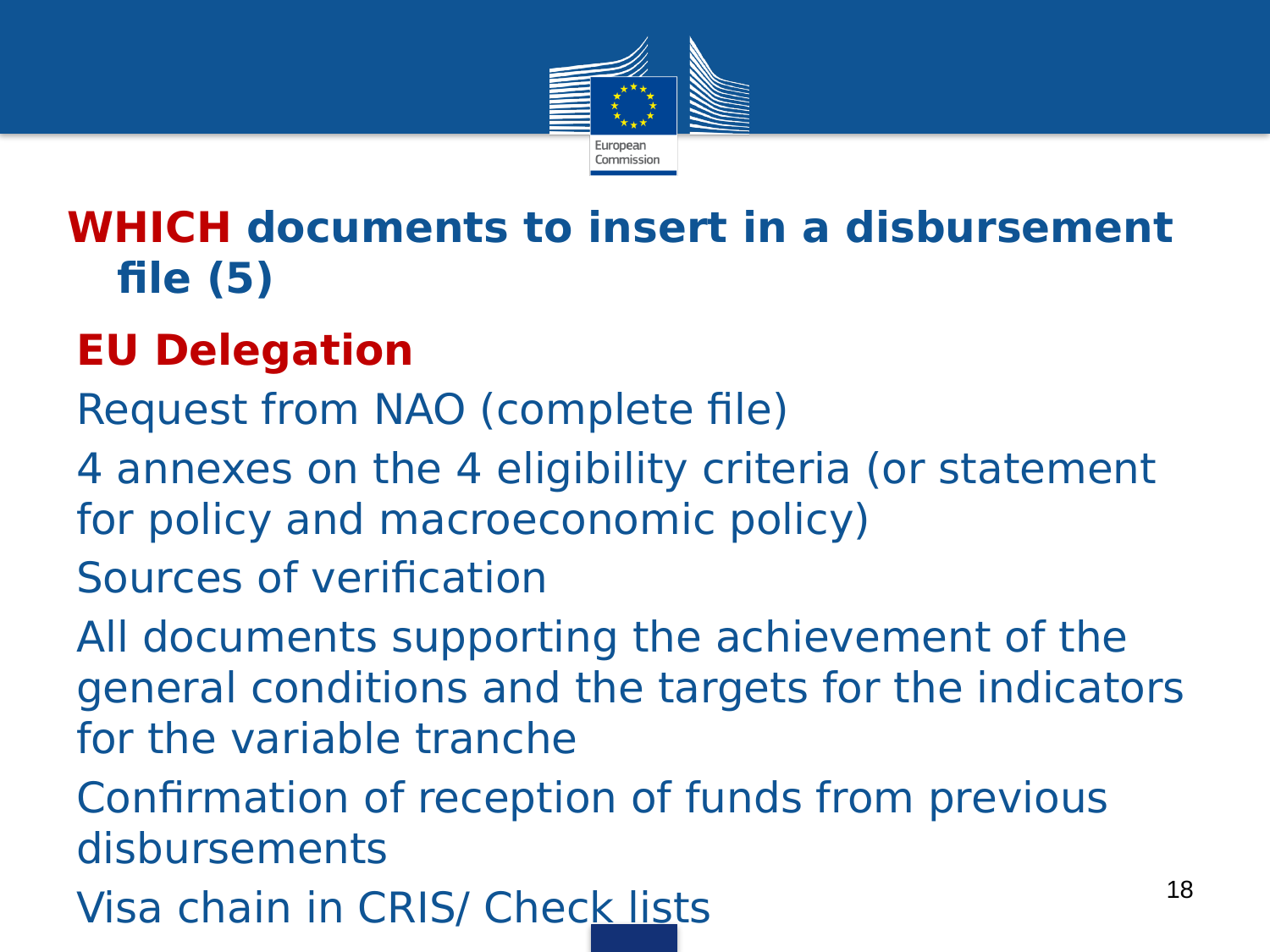

# WHICH documents to insert in a disbursement file (5)
EU Delegation
Request from NAO (complete file)
4 annexes on the 4 eligibility criteria (or statement for policy and macroeconomic policy)
Sources of verification
All documents supporting the achievement of the general conditions and the targets for the indicators for the variable tranche
Confirmation of reception of funds from previous disbursements
Visa chain in CRIS/ Check lists

18